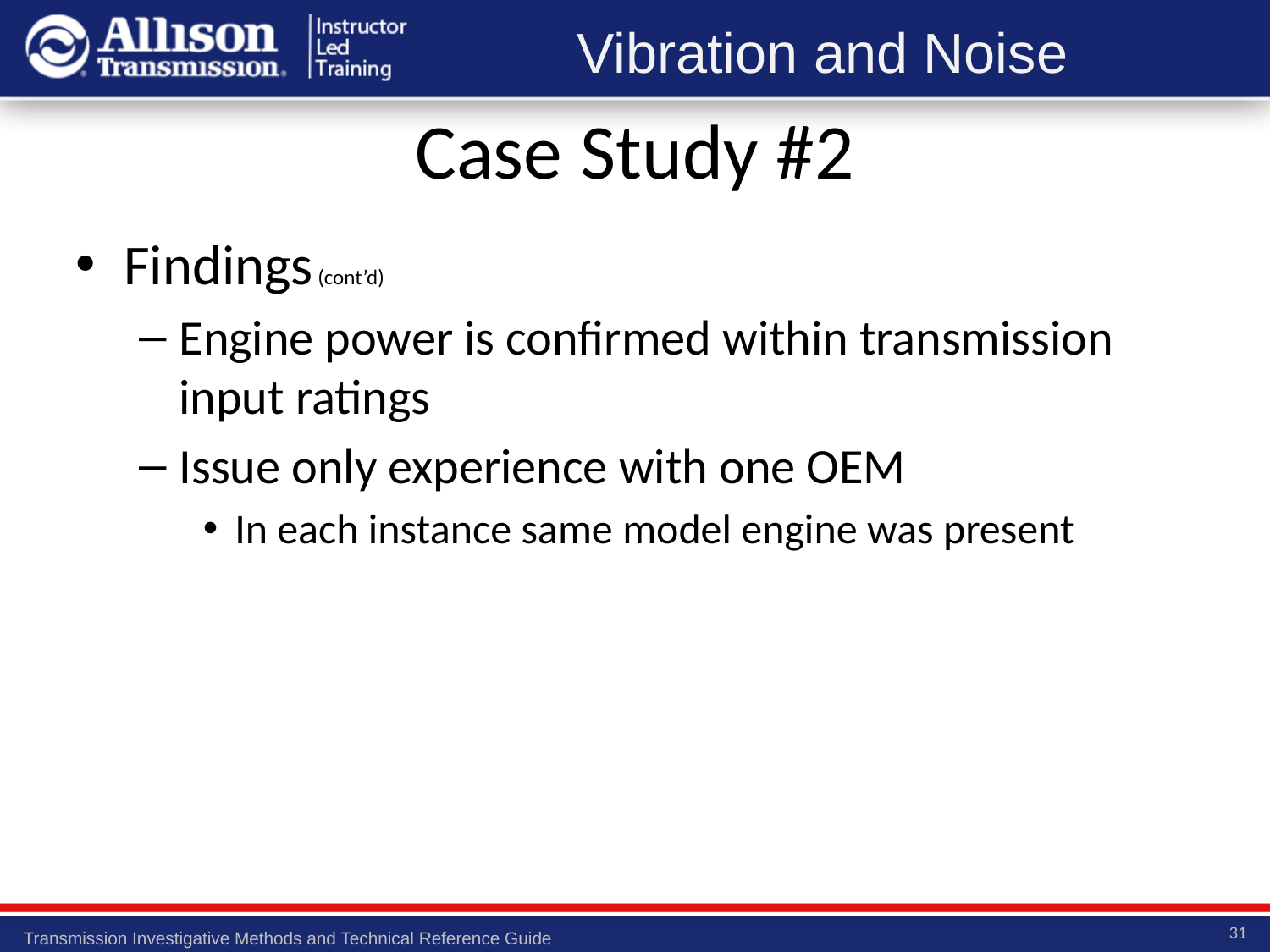

Case Study #2
Findings (cont’d)
Engine power is confirmed within transmission input ratings
Issue only experience with one OEM
In each instance same model engine was present
31